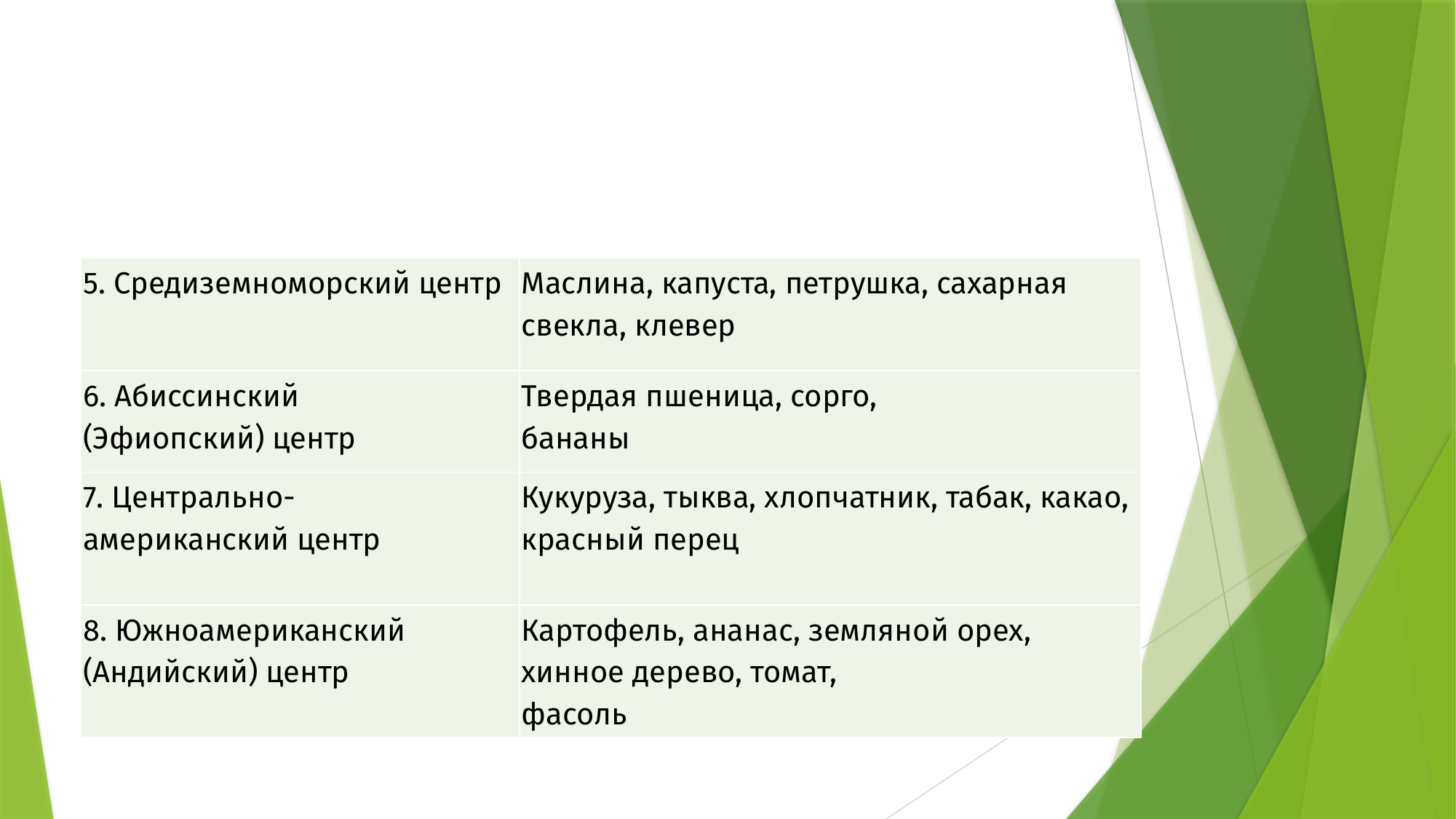

#
| 5. Средиземноморский центр | Маслина, капуста, петрушка, сахарная свекла, клевер |
| --- | --- |
| 6. Абиссинский (Эфиопский) центр | Твердая пшеница, сорго, бананы |
| 7. Центрально- американский центр | Кукуруза, тыква, хлопчатник, табак, какао, красный перец |
| 8. Южноамериканский (Андийский) центр | Картофель, ананас, земляной орех, хинное дерево, томат, фасоль |